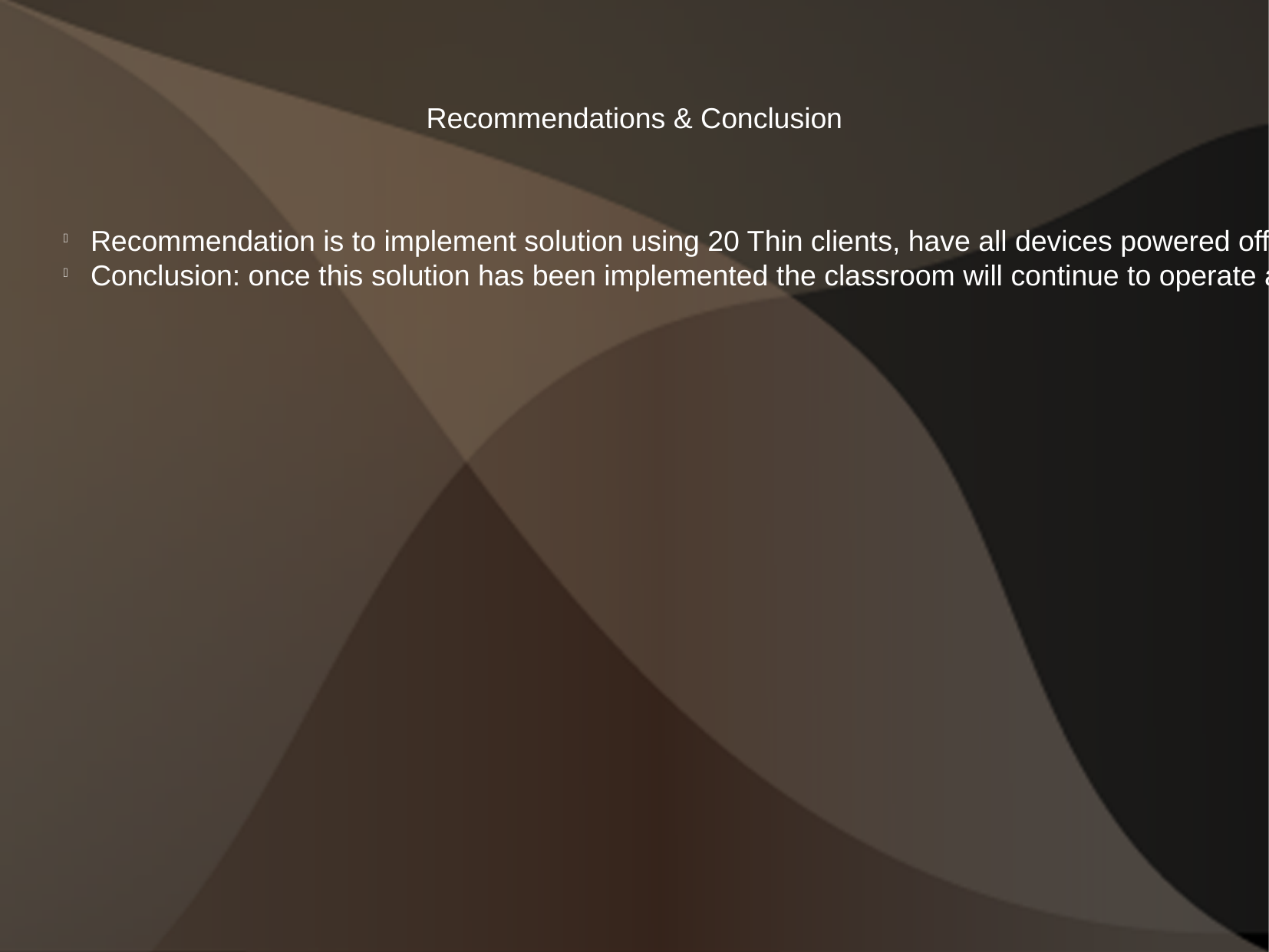

Recommendations & Conclusion
Recommendation is to implement solution using 20 Thin clients, have all devices powered off after class from 3.30pm by using the Verismic Power management tool. Server to stay on until 4.30 performing backups and updates.
Conclusion: once this solution has been implemented the classroom will continue to operate as normal, but with a much lower energy consumption and much less waste and carbon foot print. This class room can be used as an example to other business' that low energy devises do not take away from functionality.